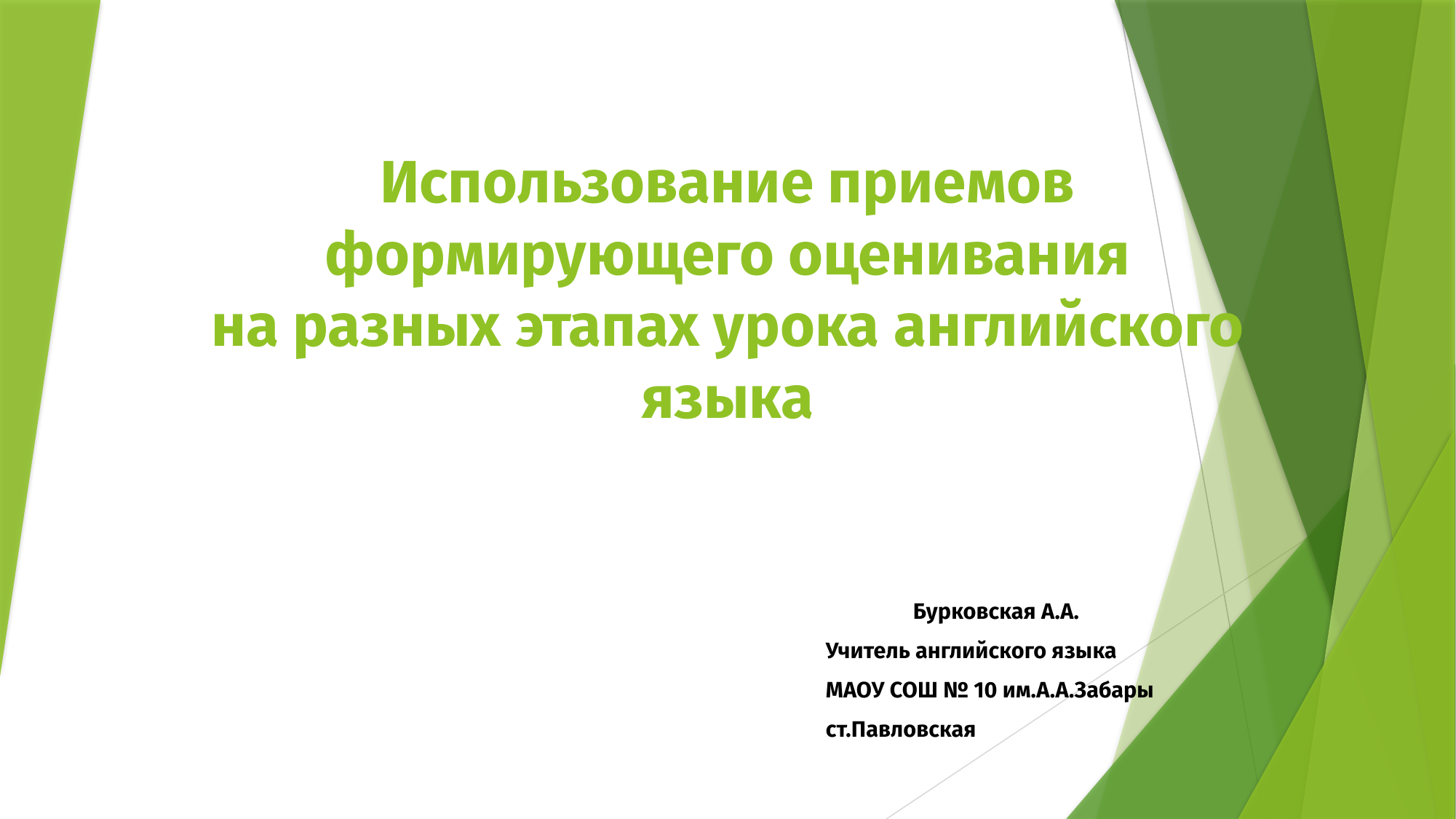

# Использование приемов формирующего оценивания на разных этапах урока английского языка
                                                                                                                        Бурковская А.А.
                                                                                                                        Учитель английского языка
                                                                                                                        МАОУ СОШ № 10 им.А.А.Забары
                                                                                                                        ст.Павловская